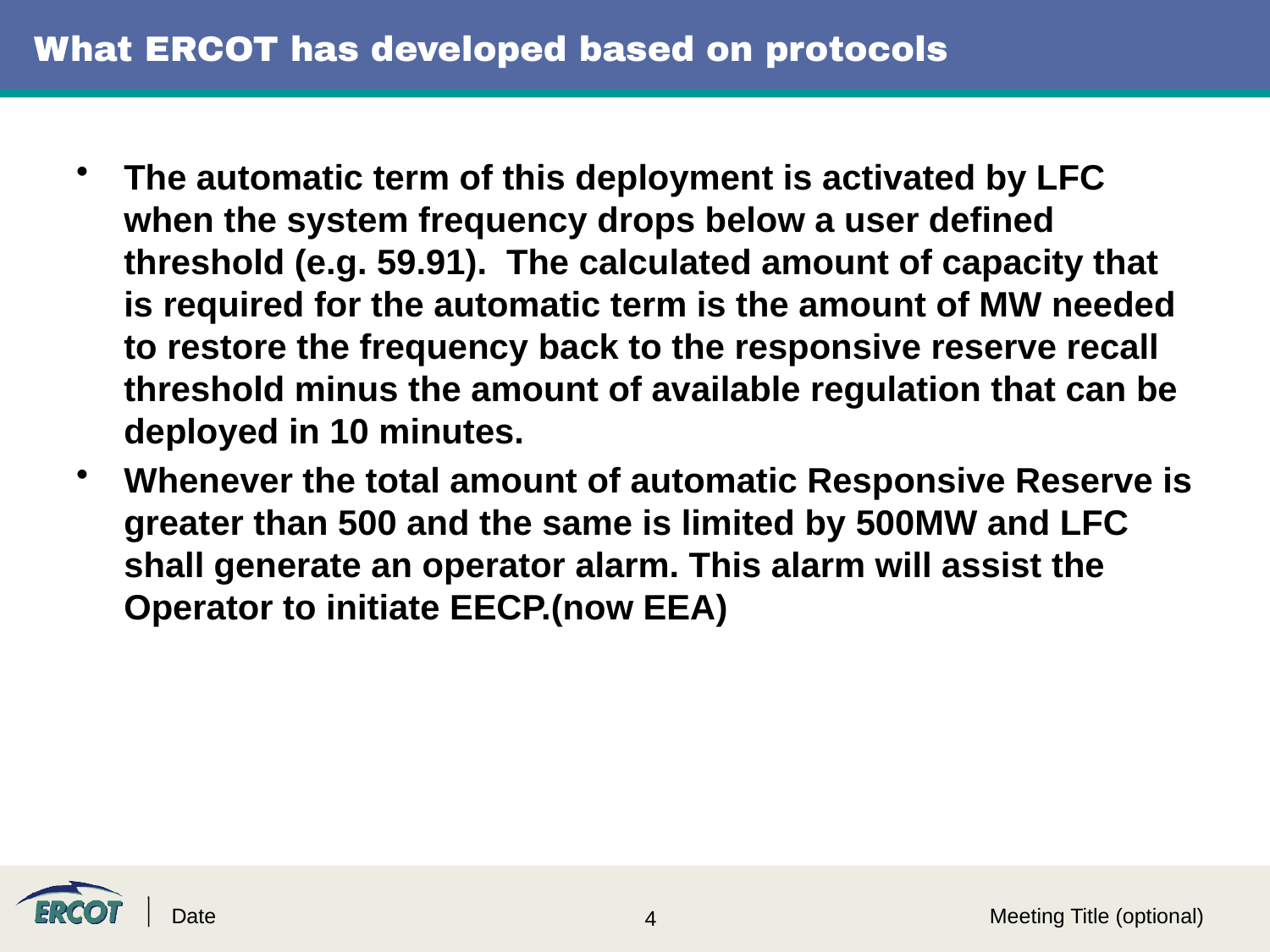

# What ERCOT has developed based on protocols
The automatic term of this deployment is activated by LFC when the system frequency drops below a user defined threshold (e.g. 59.91).  The calculated amount of capacity that is required for the automatic term is the amount of MW needed to restore the frequency back to the responsive reserve recall threshold minus the amount of available regulation that can be deployed in 10 minutes.
Whenever the total amount of automatic Responsive Reserve is greater than 500 and the same is limited by 500MW and LFC shall generate an operator alarm. This alarm will assist the Operator to initiate EECP.(now EEA)

Date
Meeting Title (optional)